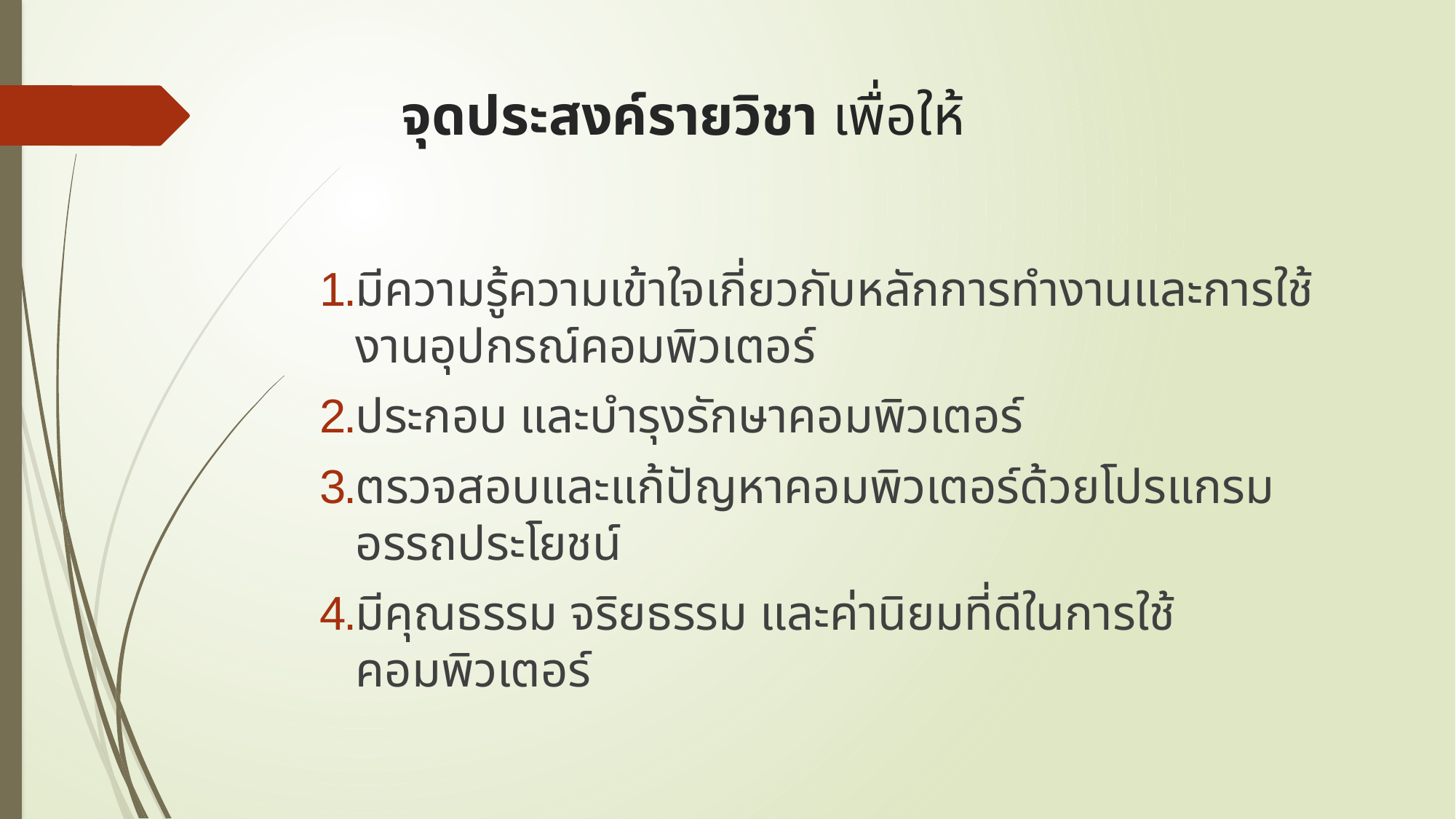

# จุดประสงค์รายวิชา เพื่อให้
มีความรู้ความเข้าใจเกี่ยวกับหลักการทำงานและการใช้งานอุปกรณ์คอมพิวเตอร์
ประกอบ และบำรุงรักษาคอมพิวเตอร์
ตรวจสอบและแก้ปัญหาคอมพิวเตอร์ด้วยโปรแกรมอรรถประโยชน์
มีคุณธรรม จริยธรรม และค่านิยมที่ดีในการใช้คอมพิวเตอร์